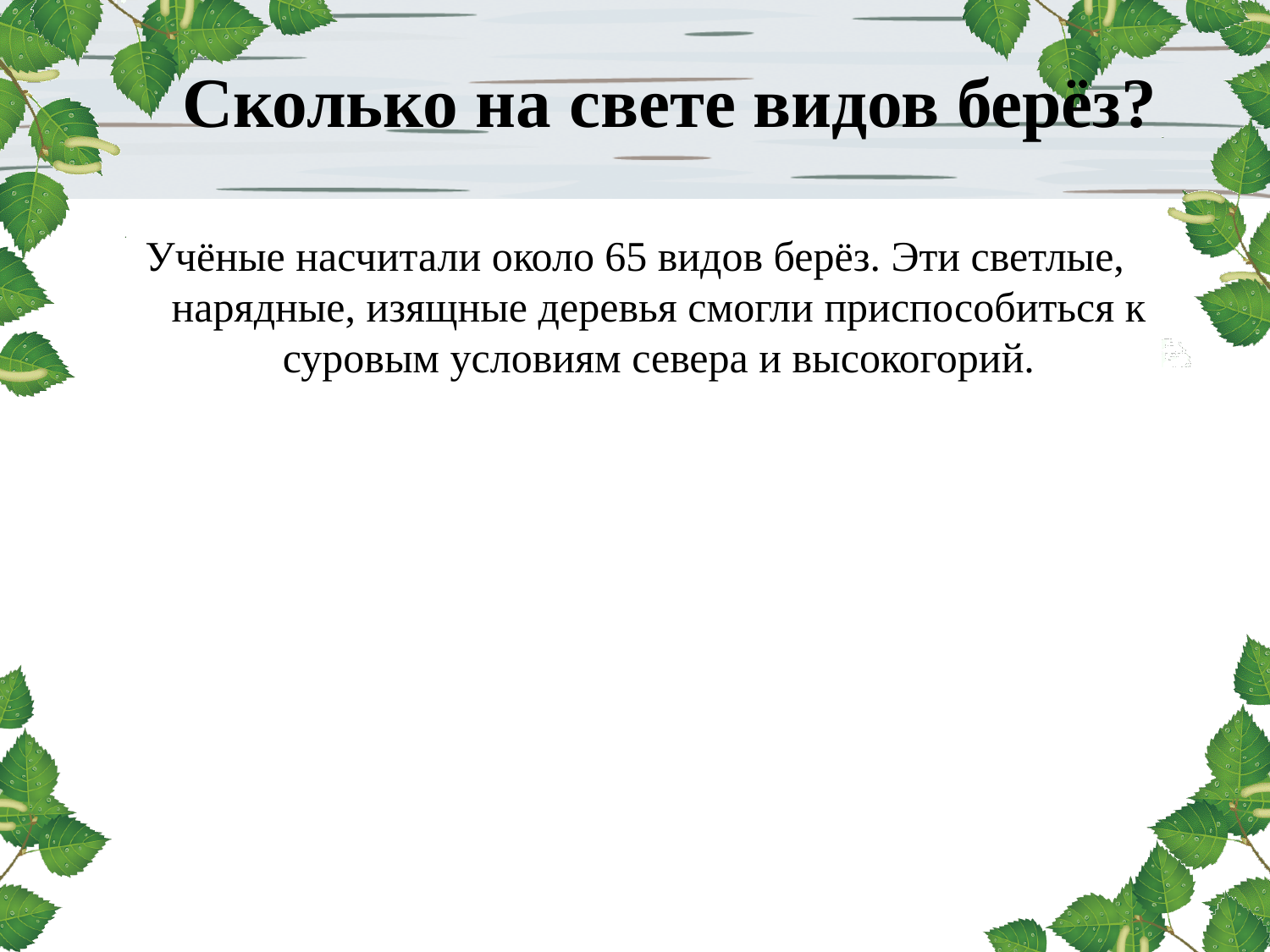

# Сколько на свете видов берёз?
Учёные насчитали около 65 видов берёз. Эти светлые, нарядные, изящные деревья смогли приспособиться к суровым условиям севера и высокогорий.